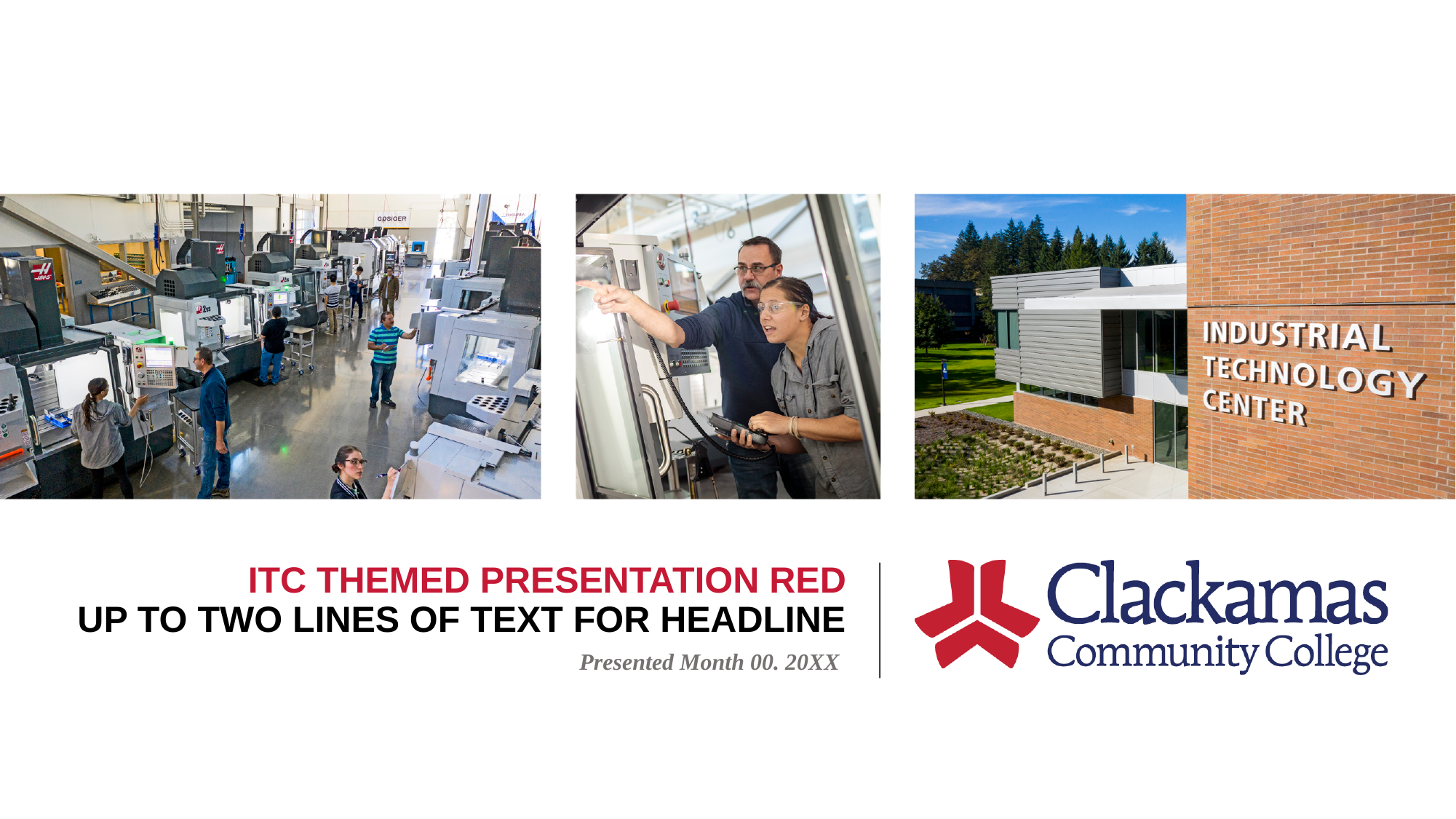

# ITC THEMED PRESENTATION RED UP TO TWO LINES OF TEXT FOR HEADLINE
Presented Month 00. 20XX